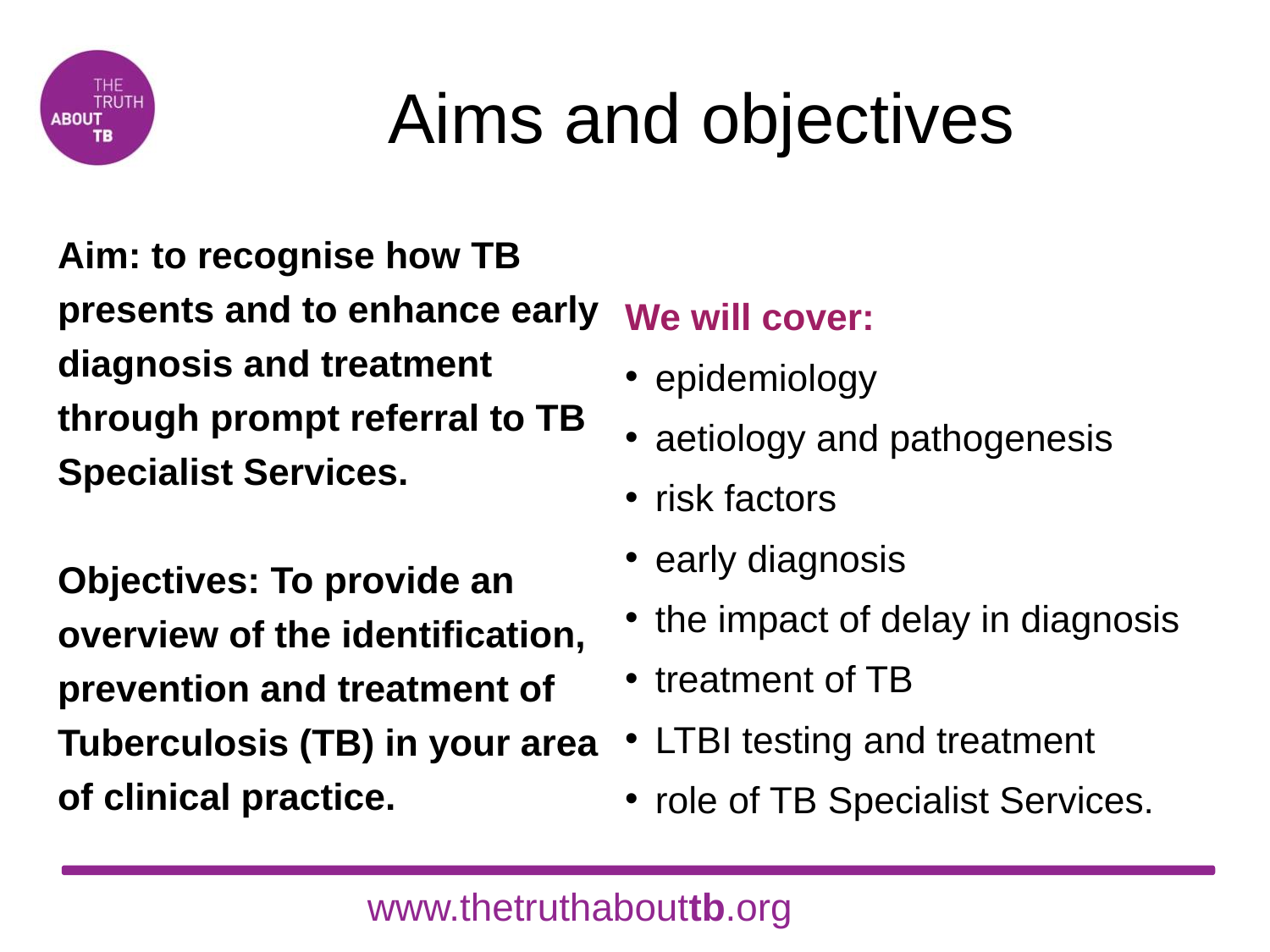

# Aims and objectives
Aim: to recognise how TB presents and to enhance early diagnosis and treatment through prompt referral to TB Specialist Services.

Objectives: To provide an overview of the identification, prevention and treatment of Tuberculosis (TB) in your area of clinical practice.

We will cover:
epidemiology
aetiology and pathogenesis
risk factors
early diagnosis
the impact of delay in diagnosis
treatment of TB
LTBI testing and treatment
role of TB Specialist Services.